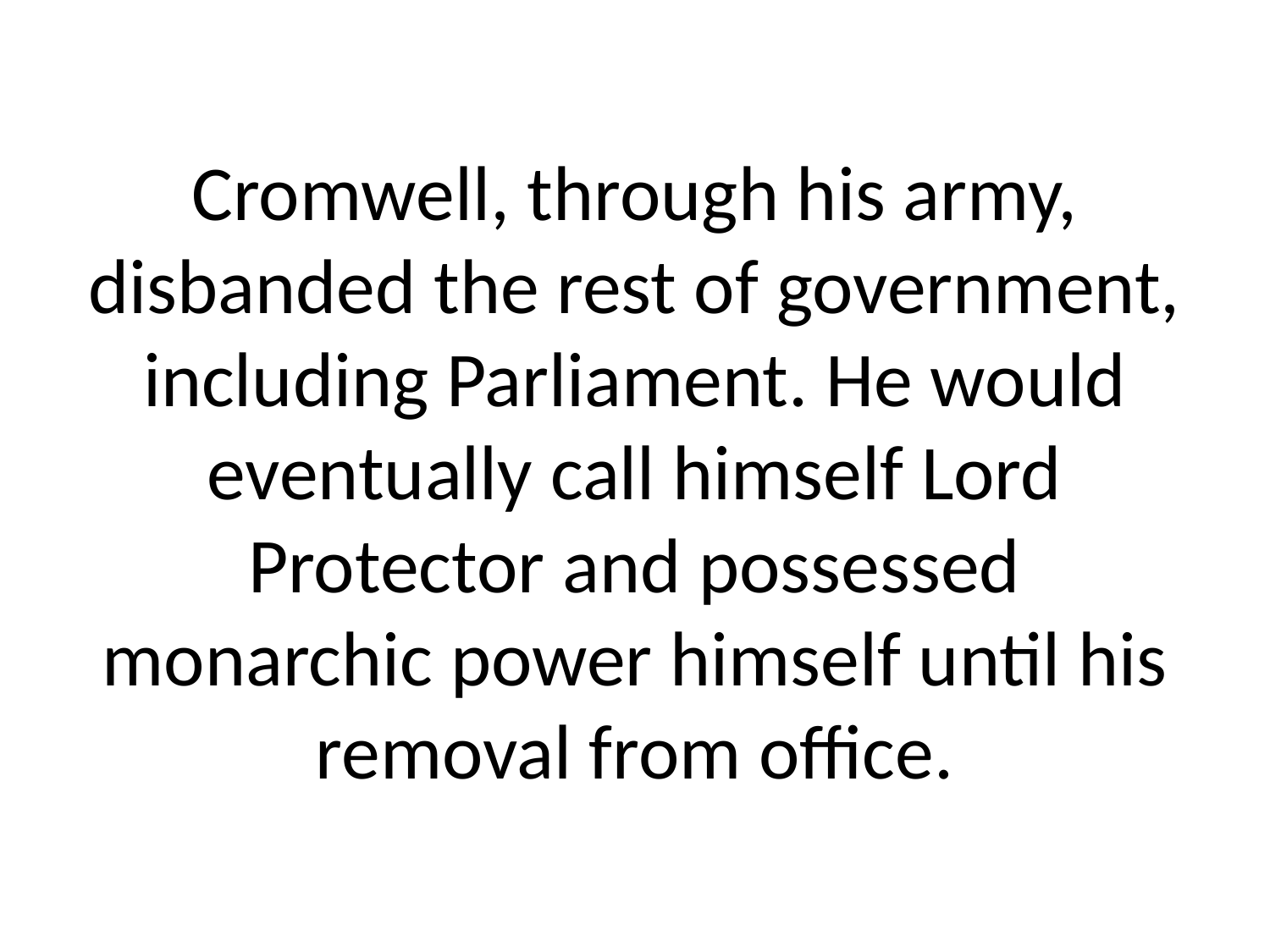

# Cromwell, through his army, disbanded the rest of government, including Parliament. He would eventually call himself Lord Protector and possessed monarchic power himself until his removal from office.